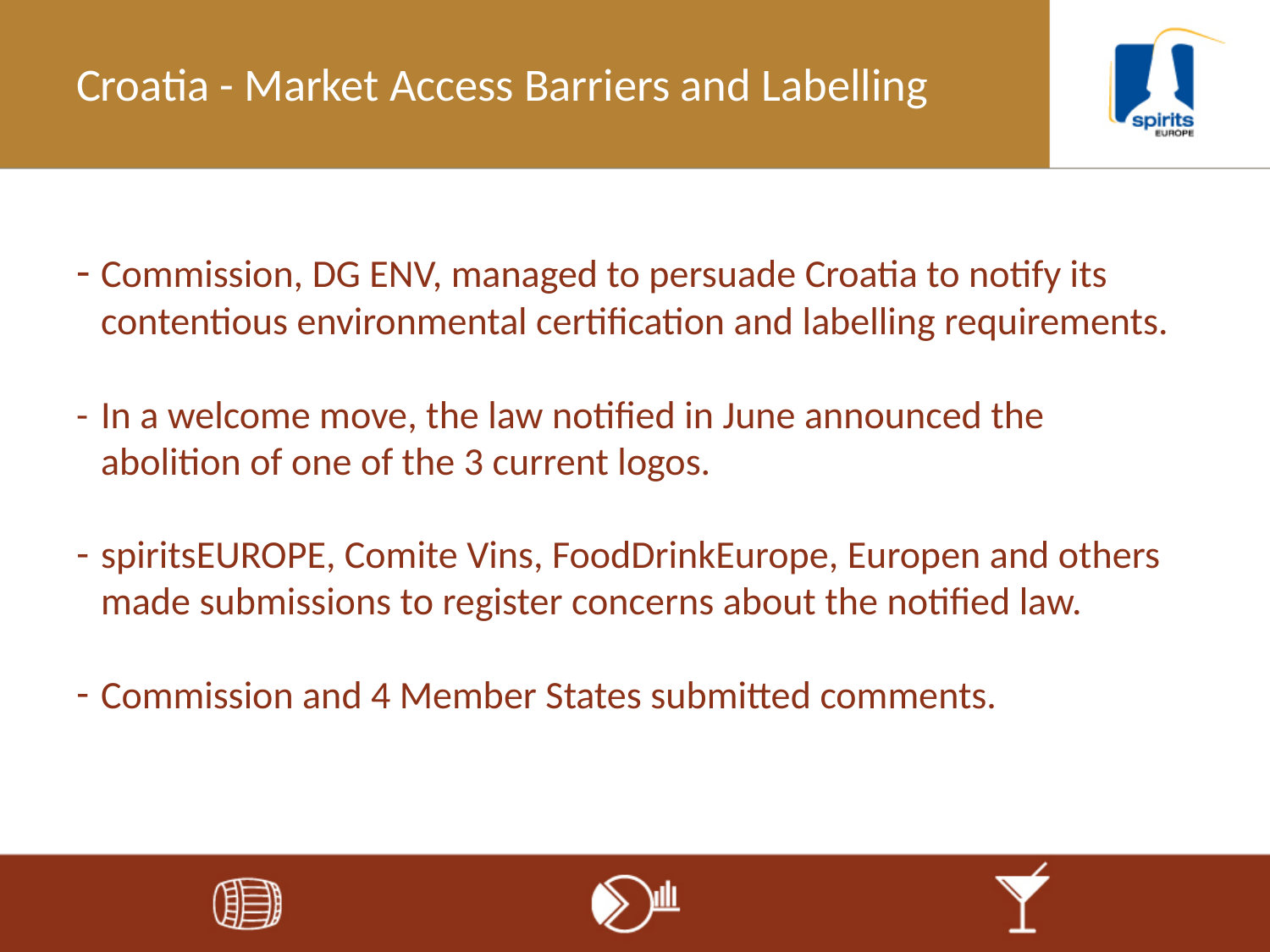

# Croatia - Market Access Barriers and Labelling
-	Commission, DG ENV, managed to persuade Croatia to notify its contentious environmental certification and labelling requirements.

-	In a welcome move, the law notified in June announced the abolition of one of the 3 current logos.

spiritsEUROPE, Comite Vins, FoodDrinkEurope, Europen and others made submissions to register concerns about the notified law.

Commission and 4 Member States submitted comments.